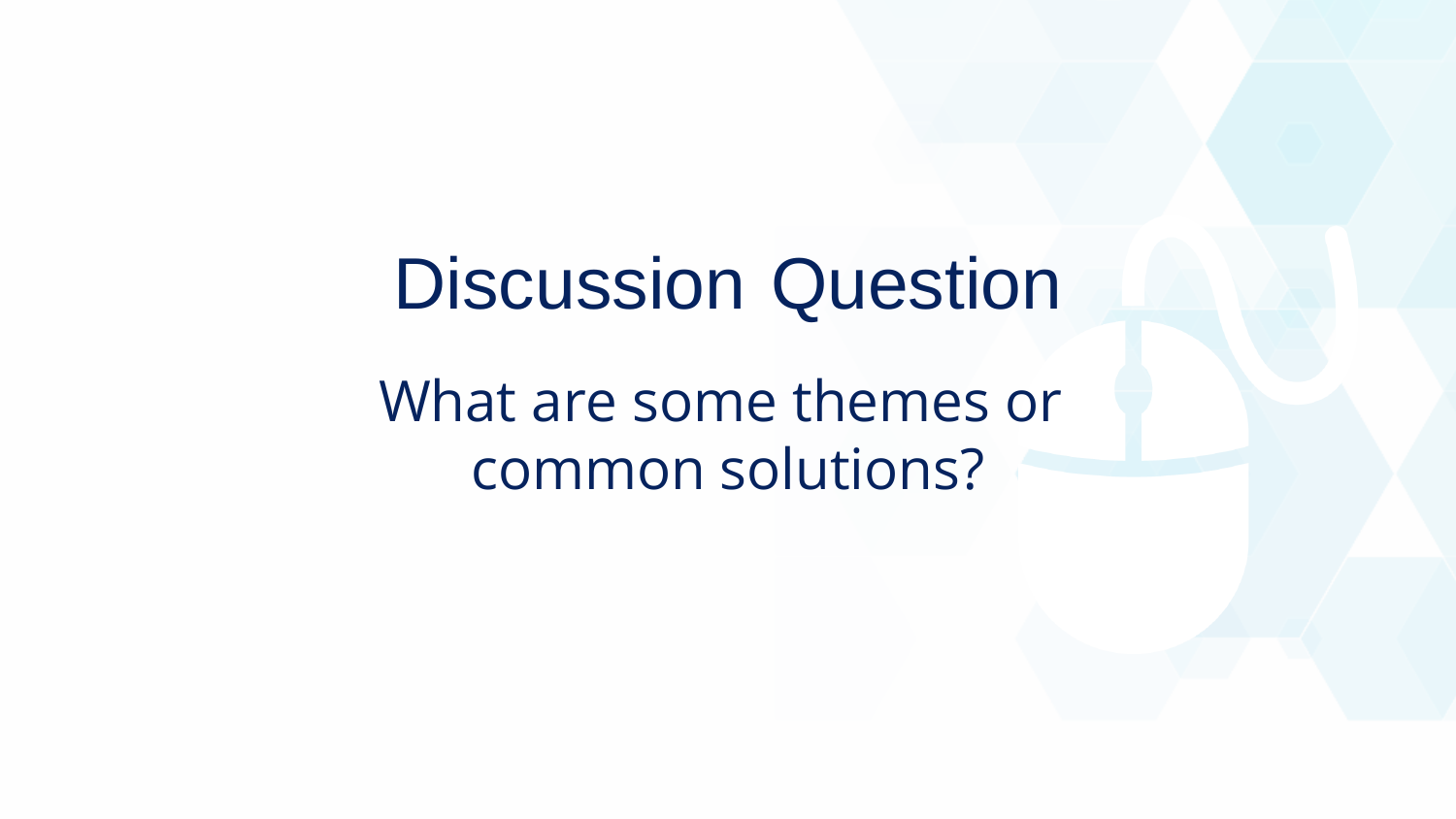

Discussion Question
What are some themes or
common solutions?